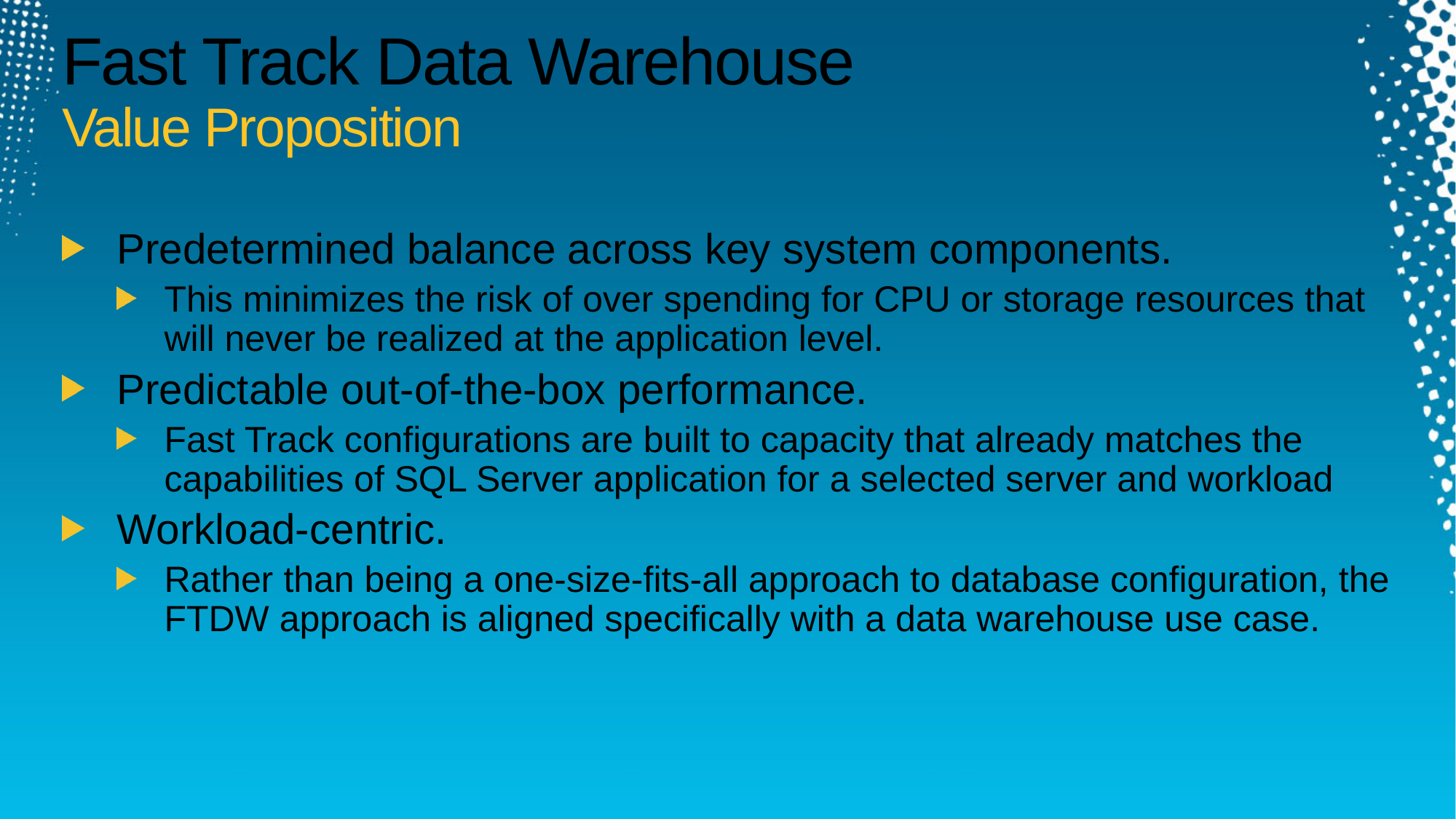

# Fast Track Data Warehouse Value Proposition
Predetermined balance across key system components.
This minimizes the risk of over spending for CPU or storage resources that will never be realized at the application level.
Predictable out-of-the-box performance.
Fast Track configurations are built to capacity that already matches the capabilities of SQL Server application for a selected server and workload
Workload-centric.
Rather than being a one-size-fits-all approach to database configuration, the FTDW approach is aligned specifically with a data warehouse use case.